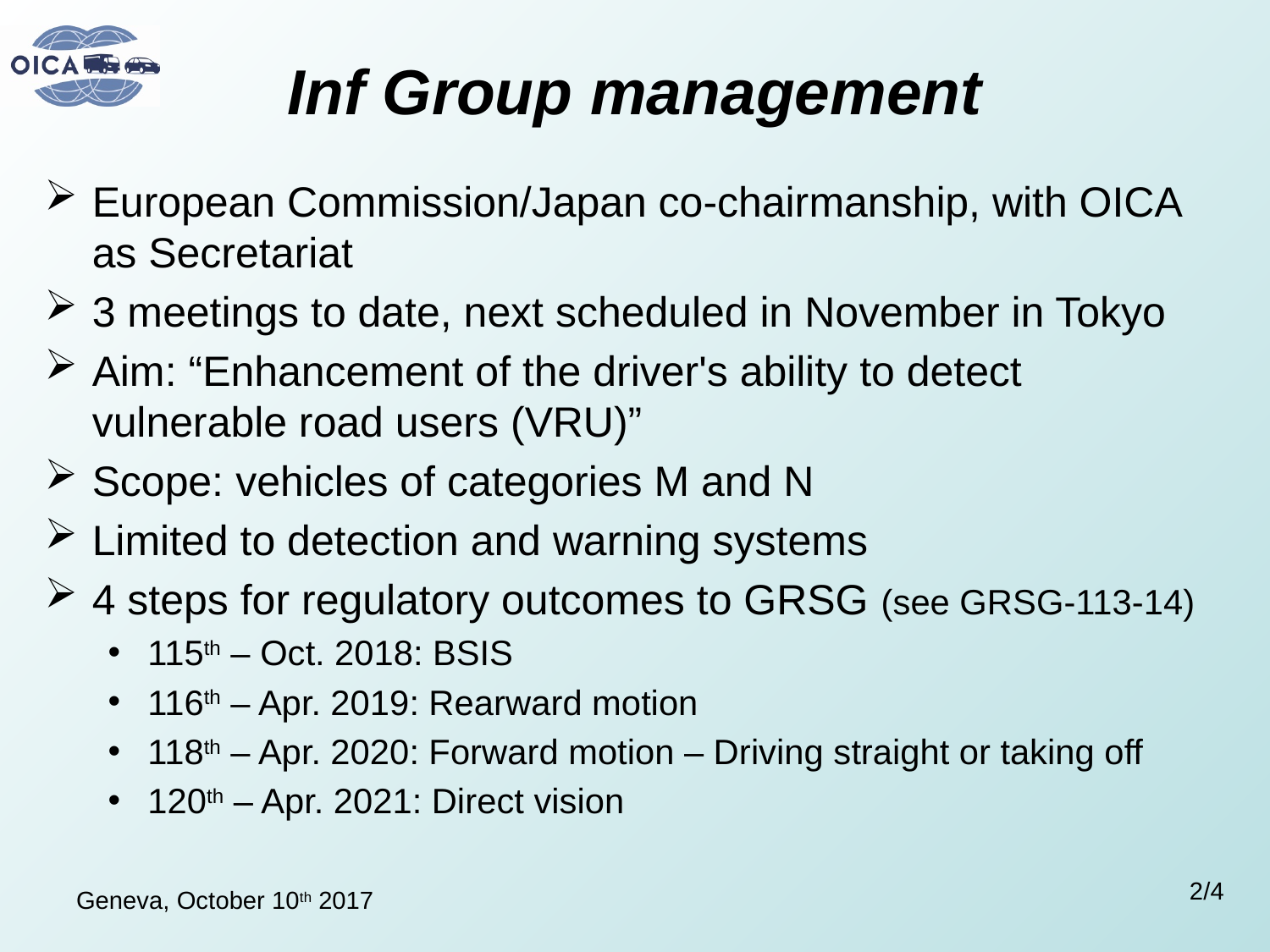

# Inf Group management
European Commission/Japan co-chairmanship, with OICA as Secretariat
3 meetings to date, next scheduled in November in Tokyo
Aim: “Enhancement of the driver's ability to detect vulnerable road users (VRU)”
Scope: vehicles of categories M and N
Limited to detection and warning systems
4 steps for regulatory outcomes to GRSG (see GRSG-113-14)
115th – Oct. 2018: BSIS
116th – Apr. 2019: Rearward motion
118th – Apr. 2020: Forward motion – Driving straight or taking off
120th – Apr. 2021: Direct vision
Geneva, October 10th 2017